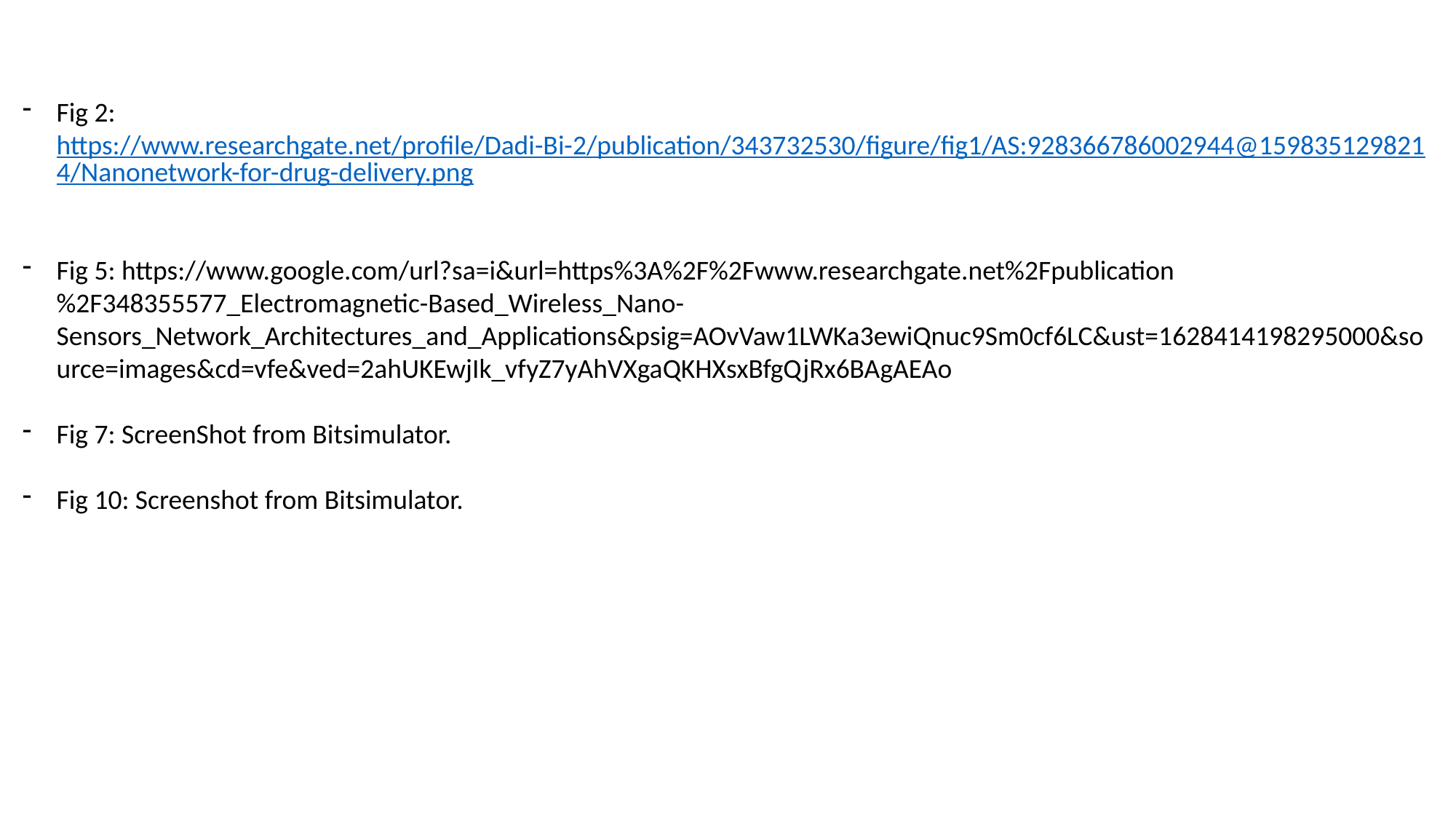

Fig 2: https://www.researchgate.net/profile/Dadi-Bi-2/publication/343732530/figure/fig1/AS:928366786002944@1598351298214/Nanonetwork-for-drug-delivery.png

Fig 5: https://www.google.com/url?sa=i&url=https%3A%2F%2Fwww.researchgate.net%2Fpublication%2F348355577_Electromagnetic-Based_Wireless_Nano-Sensors_Network_Architectures_and_Applications&psig=AOvVaw1LWKa3ewiQnuc9Sm0cf6LC&ust=1628414198295000&source=images&cd=vfe&ved=2ahUKEwjIk_vfyZ7yAhVXgaQKHXsxBfgQjRx6BAgAEAo

Fig 7: ScreenShot from Bitsimulator.

Fig 10: Screenshot from Bitsimulator.